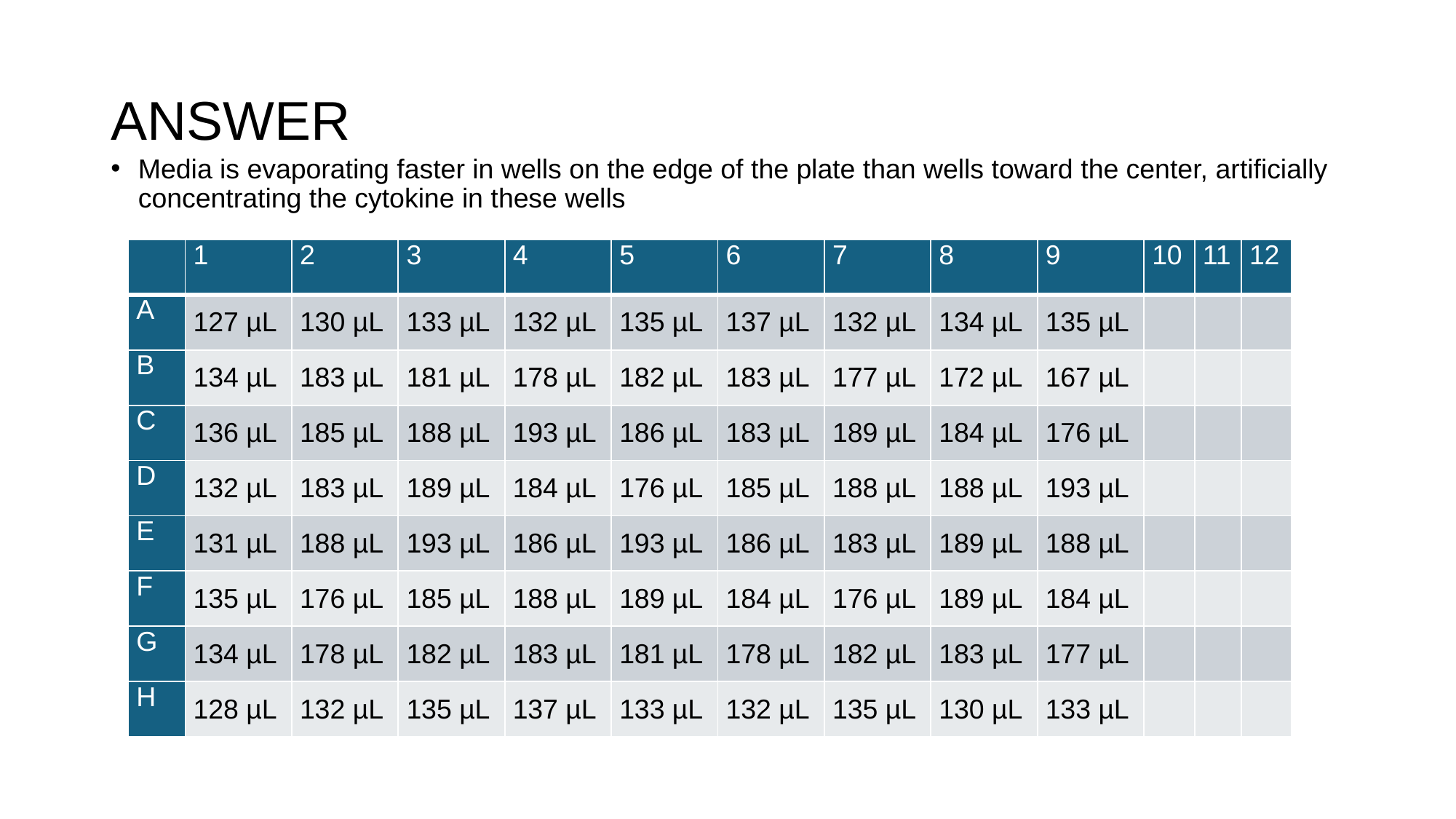

# ANSWER
Media is evaporating faster in wells on the edge of the plate than wells toward the center, artificially concentrating the cytokine in these wells
|  | 1 | 2 | 3 | 4 | 5 | 6 | 7 | 8 | 9 | 10 | 11 | 12 |
| --- | --- | --- | --- | --- | --- | --- | --- | --- | --- | --- | --- | --- |
| A | 127 µL | 130 µL | 133 µL | 132 µL | 135 µL | 137 µL | 132 µL | 134 µL | 135 µL |  |  |  |
| B | 134 µL | 183 µL | 181 µL | 178 µL | 182 µL | 183 µL | 177 µL | 172 µL | 167 µL |  |  |  |
| C | 136 µL | 185 µL | 188 µL | 193 µL | 186 µL | 183 µL | 189 µL | 184 µL | 176 µL |  |  |  |
| D | 132 µL | 183 µL | 189 µL | 184 µL | 176 µL | 185 µL | 188 µL | 188 µL | 193 µL |  |  |  |
| E | 131 µL | 188 µL | 193 µL | 186 µL | 193 µL | 186 µL | 183 µL | 189 µL | 188 µL |  |  |  |
| F | 135 µL | 176 µL | 185 µL | 188 µL | 189 µL | 184 µL | 176 µL | 189 µL | 184 µL |  |  |  |
| G | 134 µL | 178 µL | 182 µL | 183 µL | 181 µL | 178 µL | 182 µL | 183 µL | 177 µL |  |  |  |
| H | 128 µL | 132 µL | 135 µL | 137 µL | 133 µL | 132 µL | 135 µL | 130 µL | 133 µL |  |  |  |